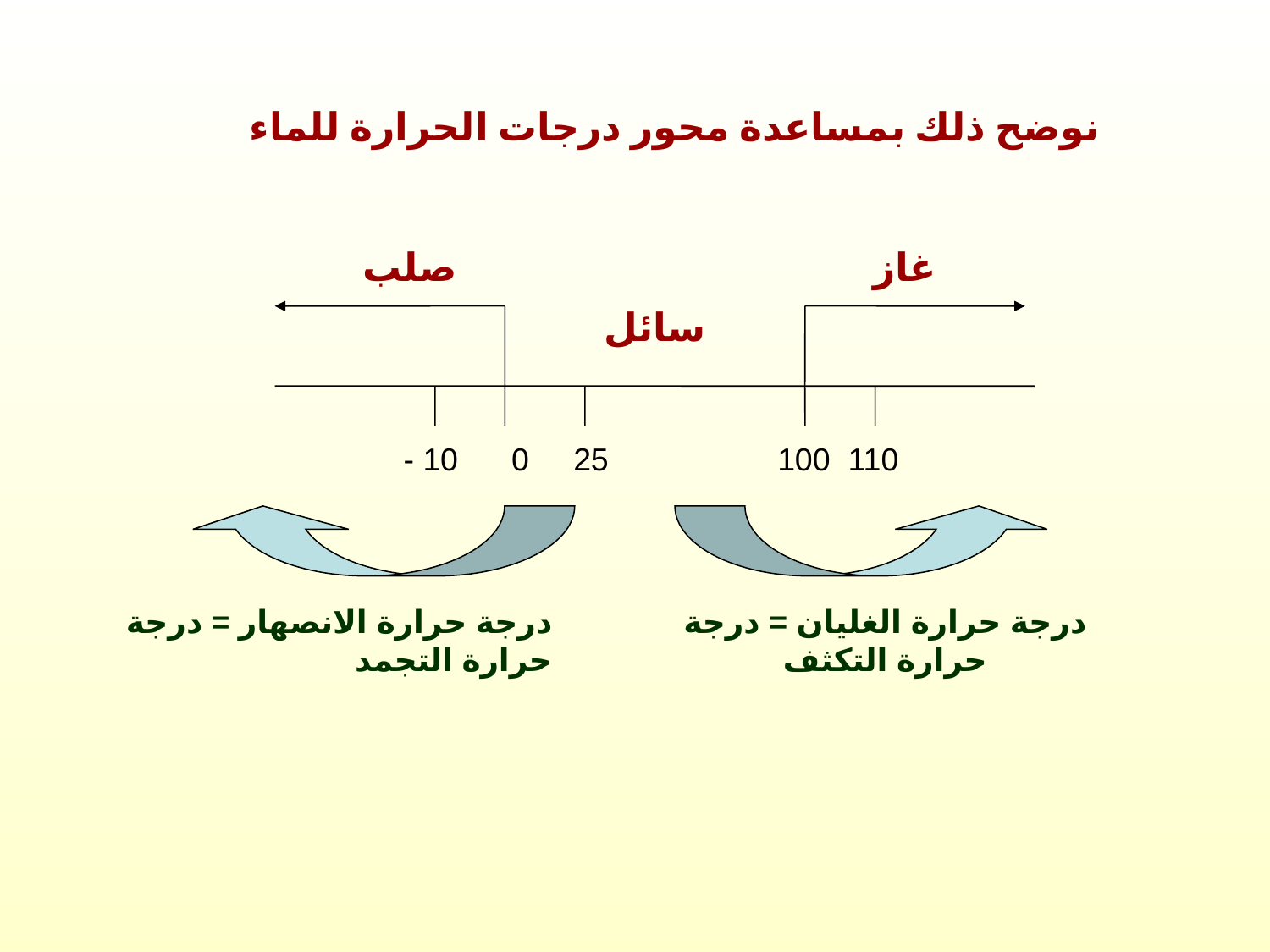

نوضح ذلك بمساعدة محور درجات الحرارة للماء
صلب
غاز
سائل

     110	  100                   25     0      10 -

درجة حرارة الانصهار = درجة حرارة التجمد
درجة حرارة الغليان = درجة حرارة التكثف